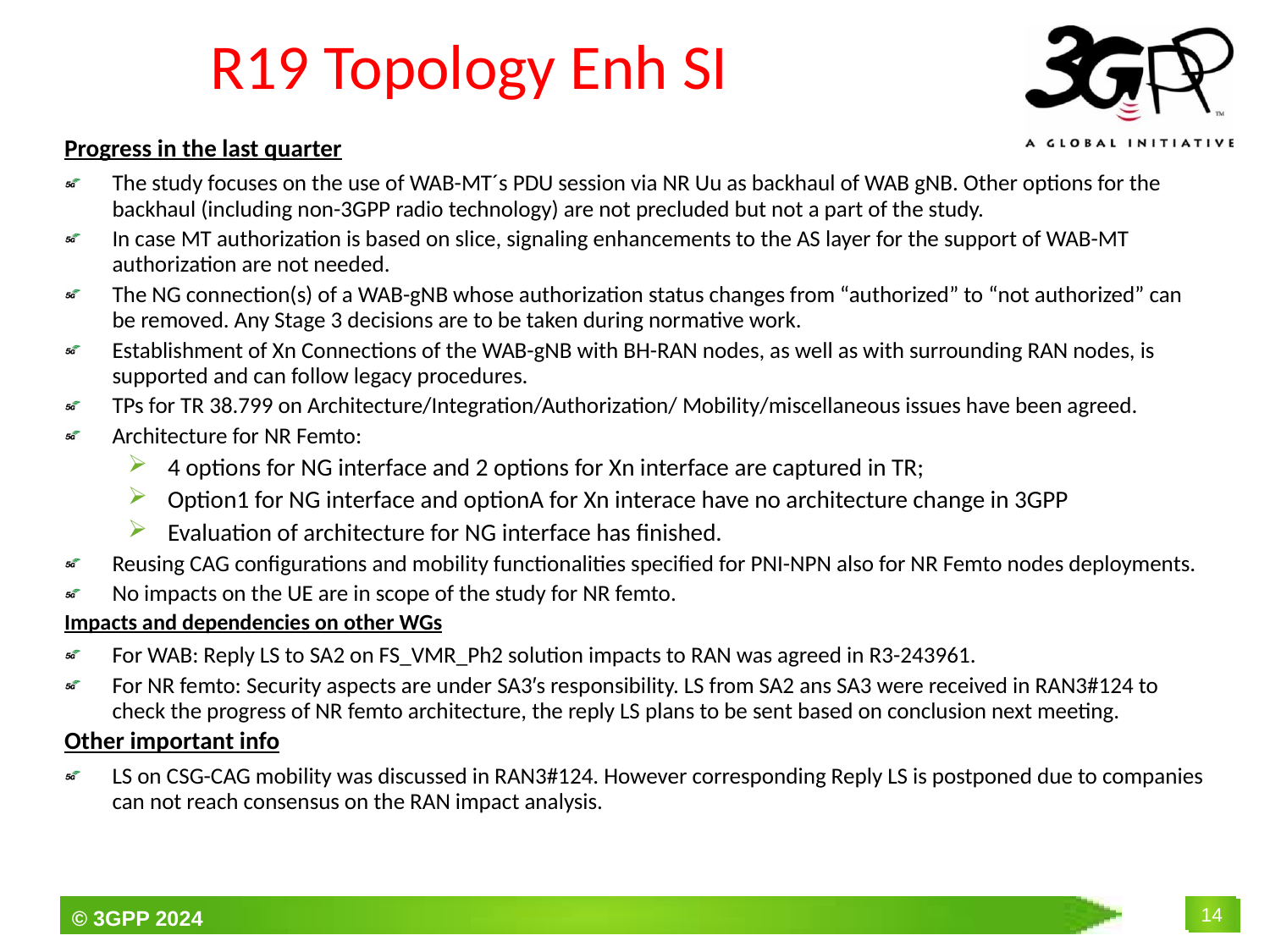

# R19 Topology Enh SI
Progress in the last quarter
The study focuses on the use of WAB-MT´s PDU session via NR Uu as backhaul of WAB gNB. Other options for the backhaul (including non-3GPP radio technology) are not precluded but not a part of the study.
In case MT authorization is based on slice, signaling enhancements to the AS layer for the support of WAB-MT authorization are not needed.
The NG connection(s) of a WAB-gNB whose authorization status changes from “authorized” to “not authorized” can be removed. Any Stage 3 decisions are to be taken during normative work.
Establishment of Xn Connections of the WAB-gNB with BH-RAN nodes, as well as with surrounding RAN nodes, is supported and can follow legacy procedures.
TPs for TR 38.799 on Architecture/Integration/Authorization/ Mobility/miscellaneous issues have been agreed.
Architecture for NR Femto:
4 options for NG interface and 2 options for Xn interface are captured in TR;
Option1 for NG interface and optionA for Xn interace have no architecture change in 3GPP
Evaluation of architecture for NG interface has finished.
Reusing CAG configurations and mobility functionalities specified for PNI-NPN also for NR Femto nodes deployments.
No impacts on the UE are in scope of the study for NR femto.
Impacts and dependencies on other WGs
For WAB: Reply LS to SA2 on FS_VMR_Ph2 solution impacts to RAN was agreed in R3-243961.
For NR femto: Security aspects are under SA3′s responsibility. LS from SA2 ans SA3 were received in RAN3#124 to check the progress of NR femto architecture, the reply LS plans to be sent based on conclusion next meeting.
Other important info
LS on CSG-CAG mobility was discussed in RAN3#124. However corresponding Reply LS is postponed due to companies can not reach consensus on the RAN impact analysis.
14